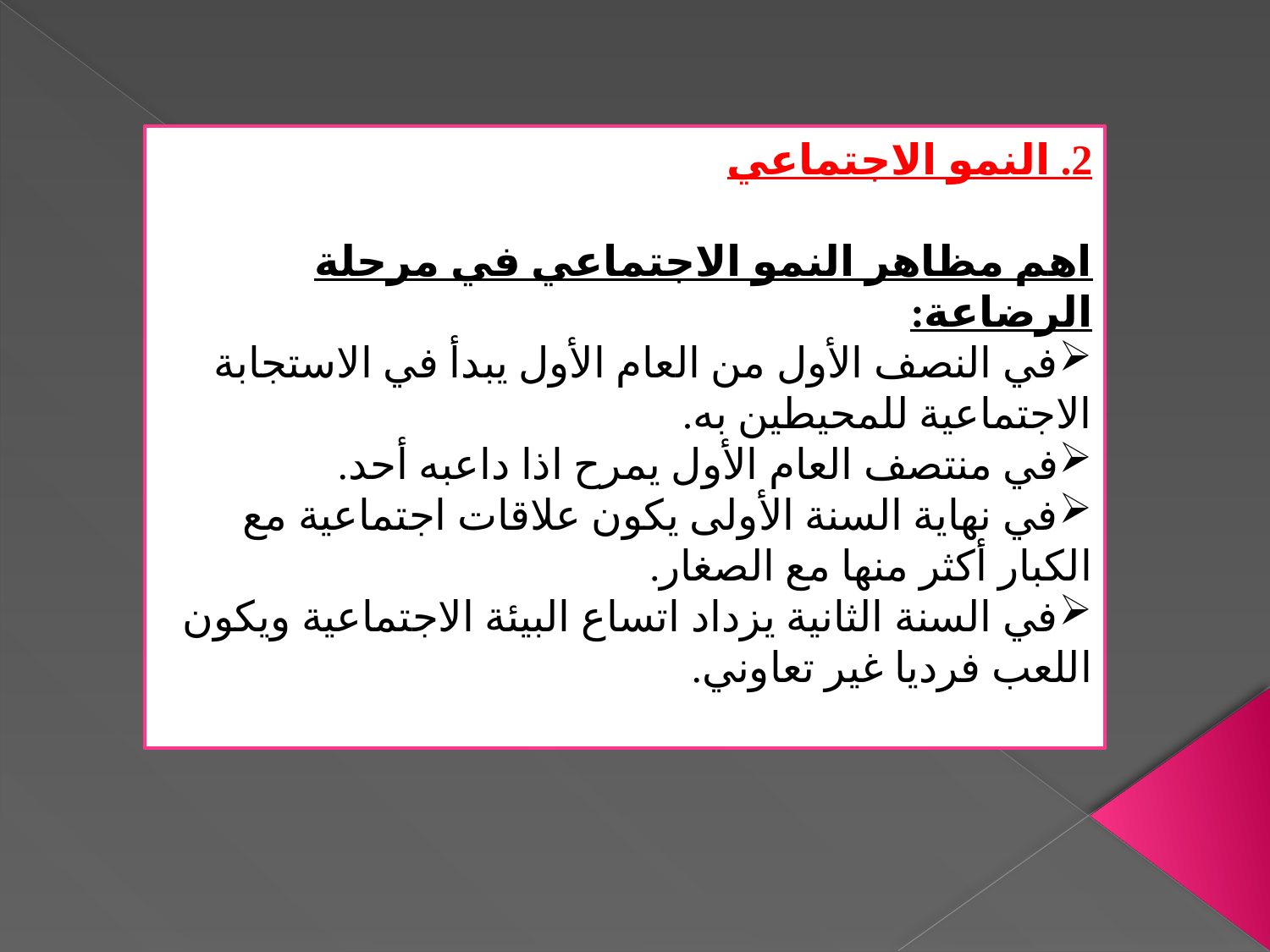

2. النمو الاجتماعي

اهم مظاهر النمو الاجتماعي في مرحلة الرضاعة:
في النصف الأول من العام الأول يبدأ في الاستجابة الاجتماعية للمحيطين به.
في منتصف العام الأول يمرح اذا داعبه أحد.
في نهاية السنة الأولى يكون علاقات اجتماعية مع الكبار أكثر منها مع الصغار.
في السنة الثانية يزداد اتساع البيئة الاجتماعية ويكون اللعب فرديا غير تعاوني.